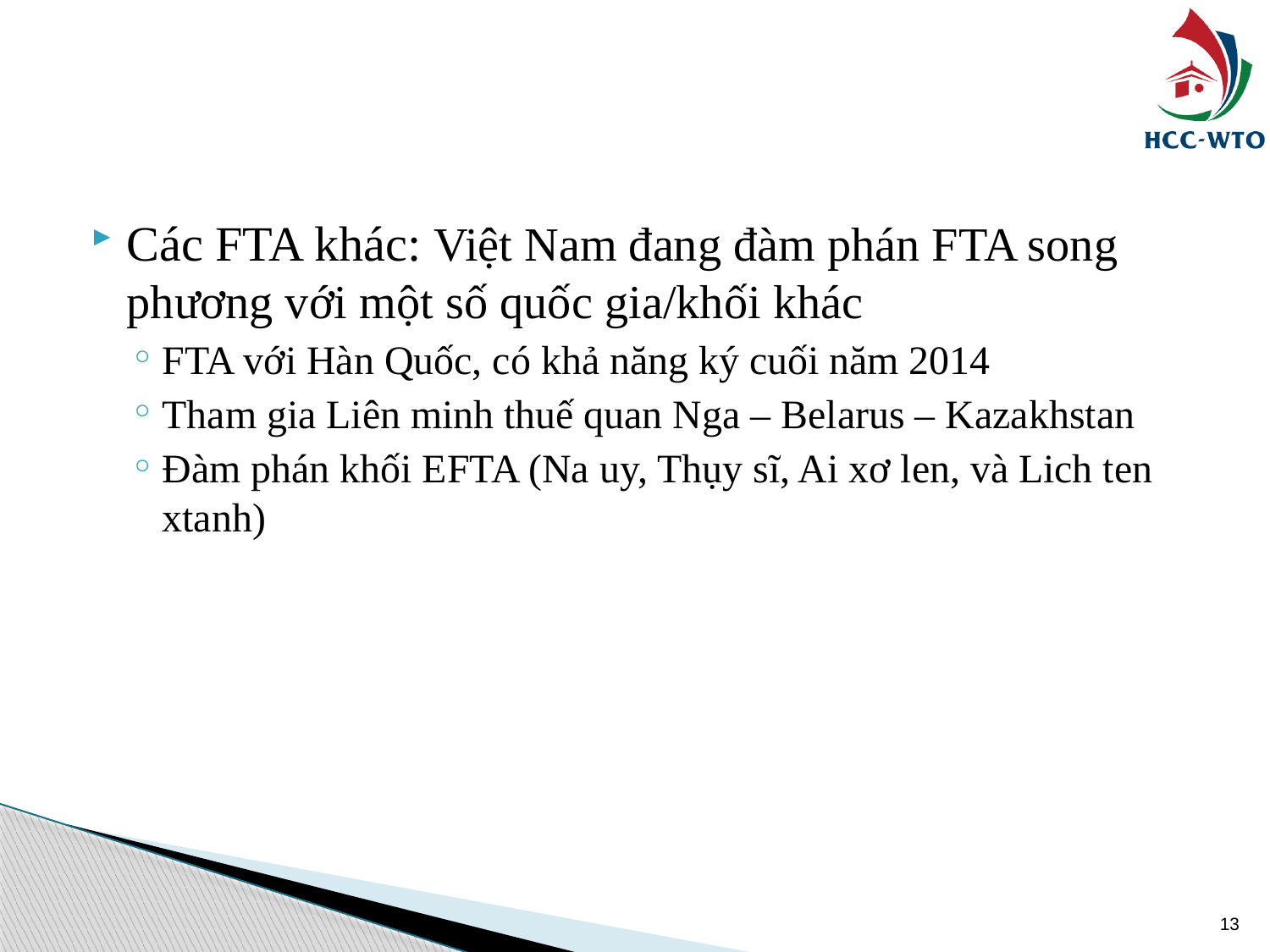

#
Các FTA khác: Việt Nam đang đàm phán FTA song phương với một số quốc gia/khối khác
FTA với Hàn Quốc, có khả năng ký cuối năm 2014
Tham gia Liên minh thuế quan Nga – Belarus – Kazakhstan
Đàm phán khối EFTA (Na uy, Thụy sĩ, Ai xơ len, và Lich ten xtanh)
13